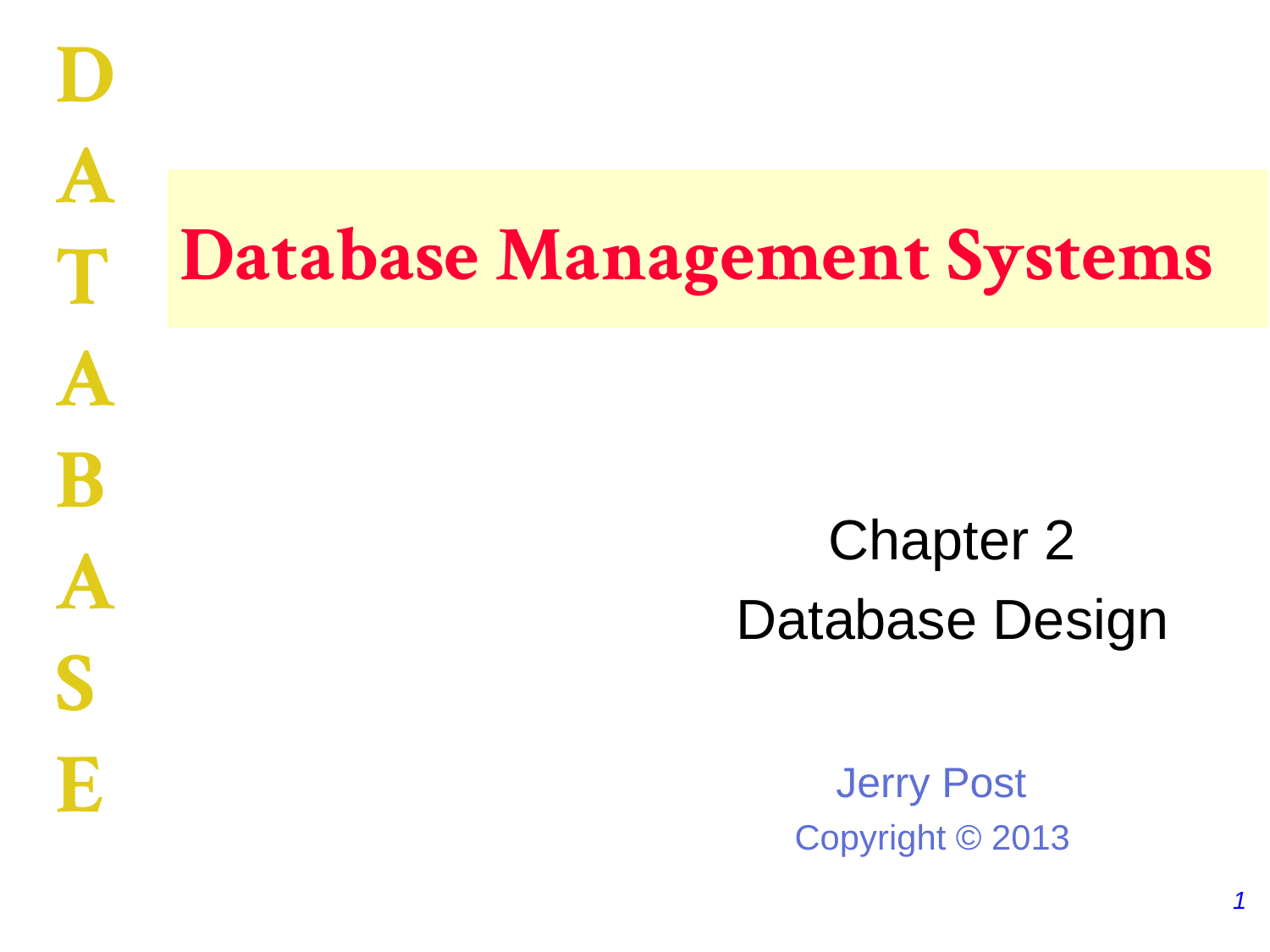

# Database Management Systems
Chapter 2
Database Design
1